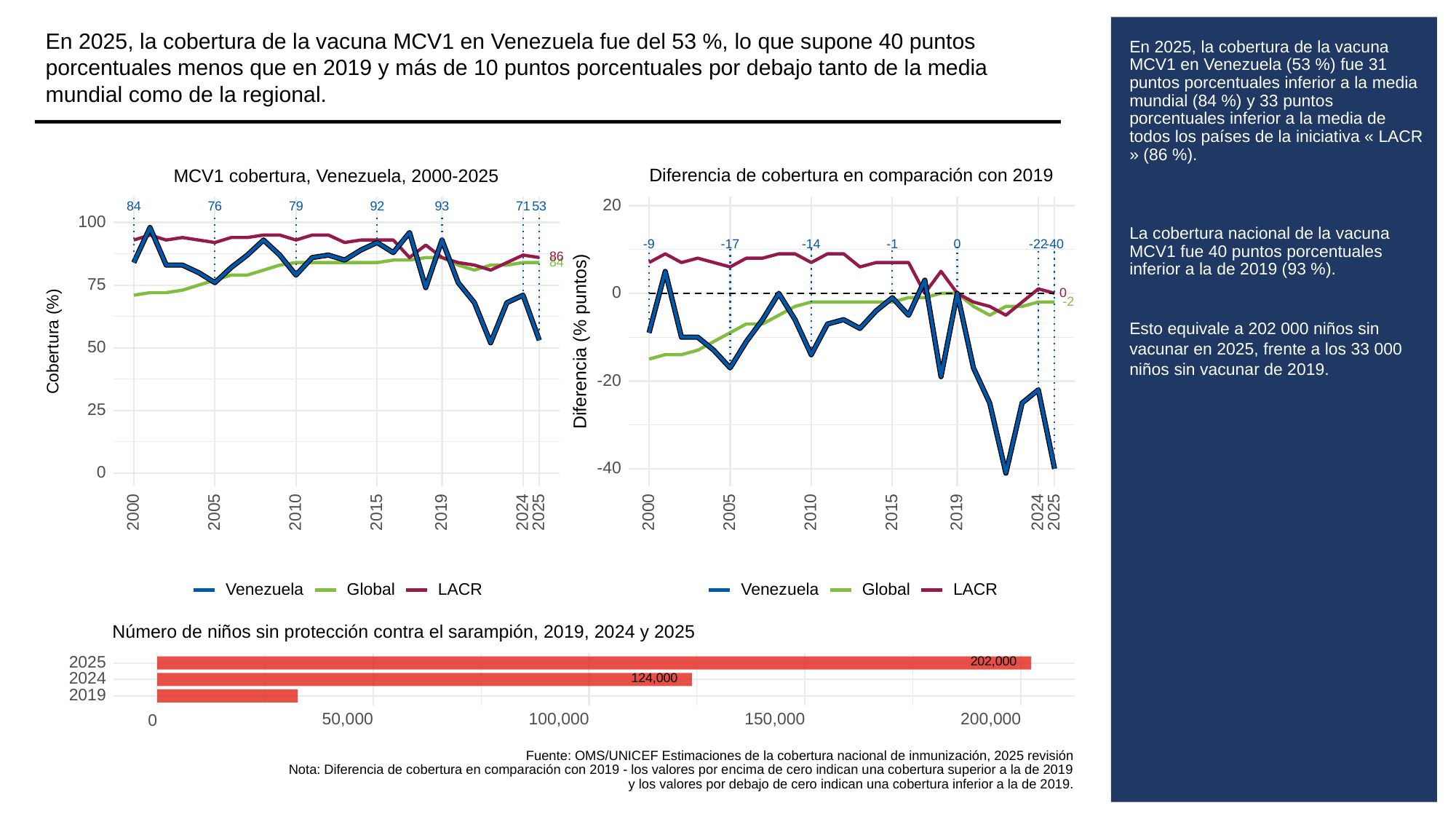

En 2025, la cobertura de la vacuna MCV1 en Venezuela fue del 53 %, lo que supone 40 puntos porcentuales menos que en 2019 y más de 10 puntos porcentuales por debajo tanto de la media mundial como de la regional.
# En 2025, la cobertura de la vacuna MCV1 en Venezuela (53 %) fue 31 puntos porcentuales inferior a la media mundial (84 %) y 33 puntos porcentuales inferior a la media de todos los países de la iniciativa « LACR » (86 %).

La cobertura nacional de la vacuna MCV1 fue 40 puntos porcentuales inferior a la de 2019 (93 %).

Esto equivale a 202 000 niños sin vacunar en 2025, frente a los 33 000 niños sin vacunar de 2019.

Diferencia de cobertura en comparación con 2019
MCV1 cobertura, Venezuela, 2000-2025

20
93
53
84
76
79
92
71

100

-9
0
-40
-17
-14
-1
-22

86

84

75

0
0

-2

Diferencia (% puntos)
Cobertura (%)

50

-20

25

-40
0

2000
2005
2010
2015
2019
2024
2025
2000
2005
2010
2015
2019
2024
2025
Global
LACR
Global
LACR
Venezuela
Venezuela

Número de niños sin protección contra el sarampión, 2019, 2024 y 2025

202,000
2025

124,000
2024

2019

50,000
100,000
150,000
200,000
0
Fuente: OMS/UNICEF Estimaciones de la cobertura nacional de inmunización, 2025 revisión
Nota: Diferencia de cobertura en comparación con 2019 - los valores por encima de cero indican una cobertura superior a la de 2019
y los valores por debajo de cero indican una cobertura inferior a la de 2019.